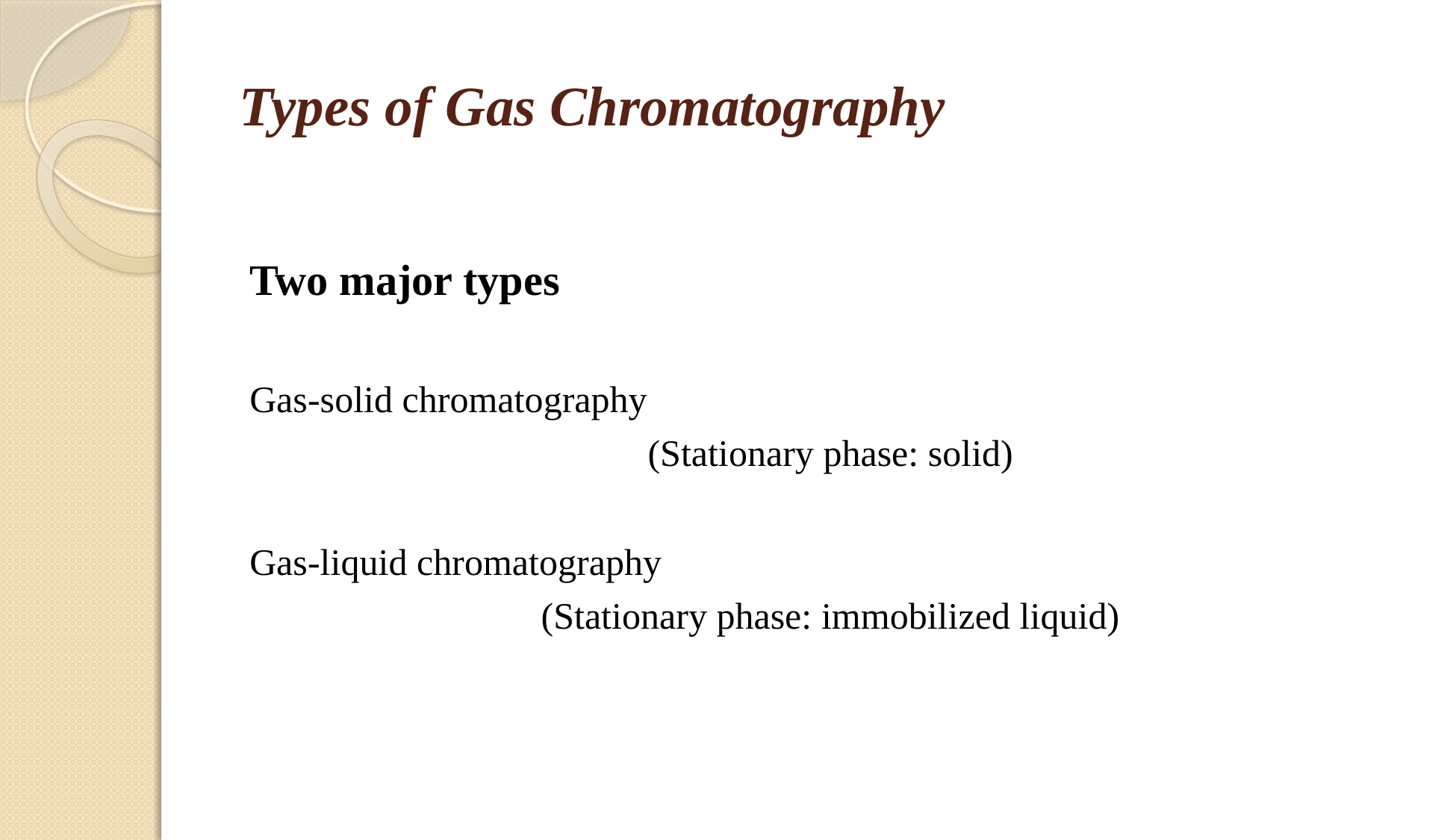

# Types of Gas Chromatography

Two major types

Gas-solid chromatography
(Stationary phase: solid)

Gas-liquid chromatography
(Stationary phase: immobilized liquid)